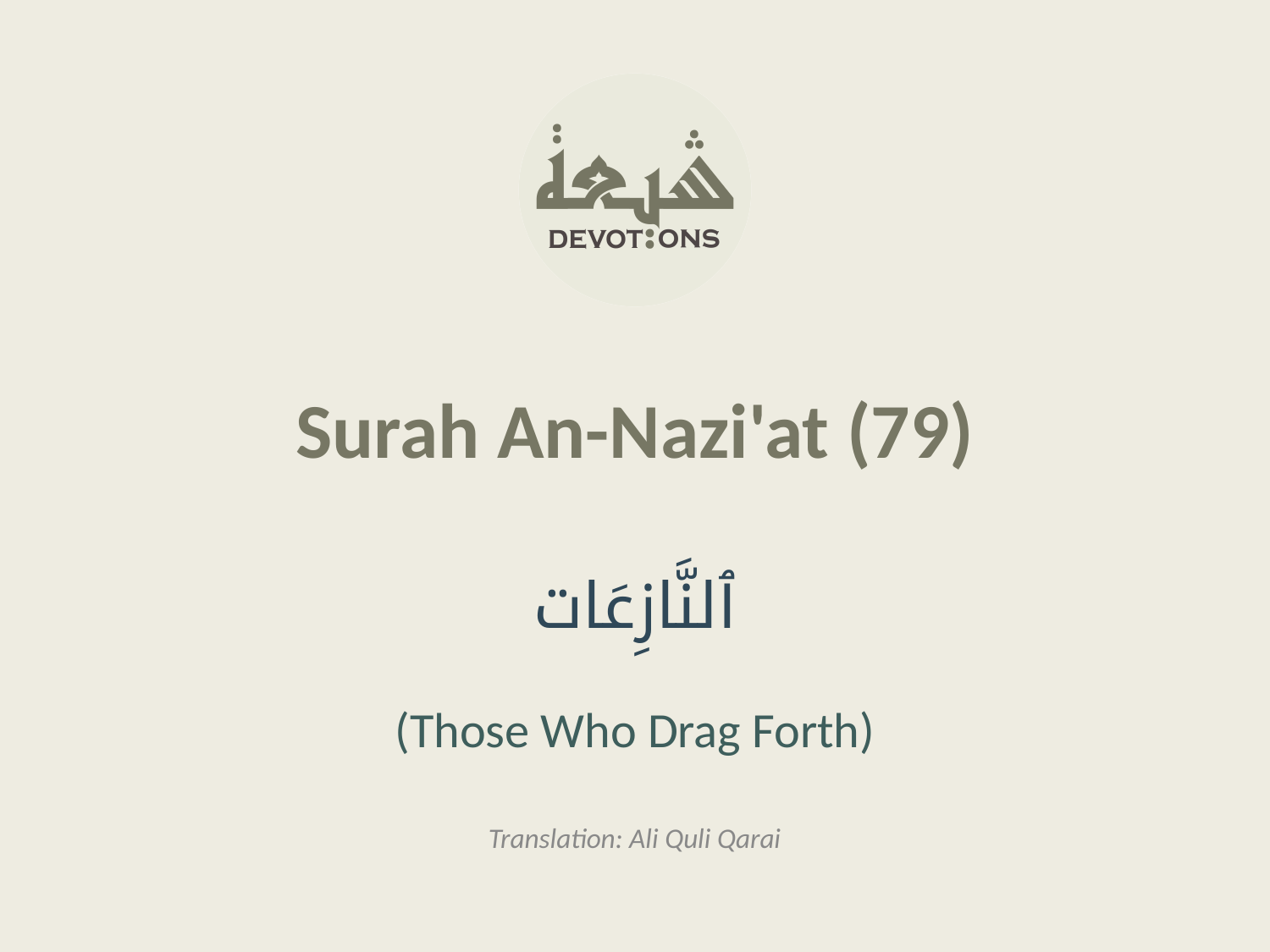

Surah An-Nazi'at (79)
ٱلنَّازِعَات
(Those Who Drag Forth)
Translation: Ali Quli Qarai